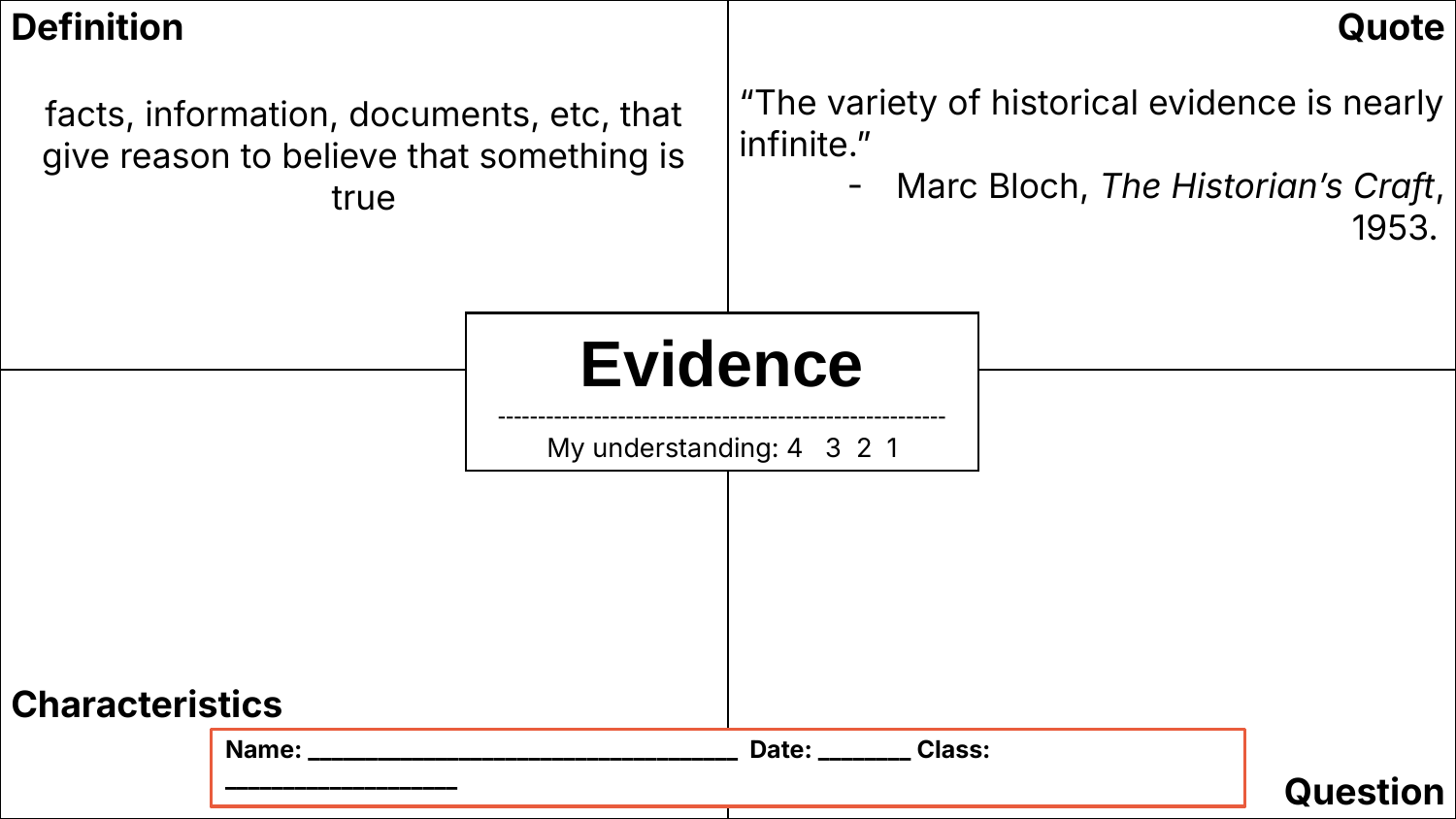

| Definition facts, information, documents, etc, that give reason to believe that something is true | Quote “The variety of historical evidence is nearly infinite.” Marc Bloch, The Historian’s Craft, 1953. |
| --- | --- |
| Characteristics | Question |
Evidence
--------------------------------------------------------
My understanding: 4   3  2  1
Name: _____________________________________  Date: ________ Class: ____________________